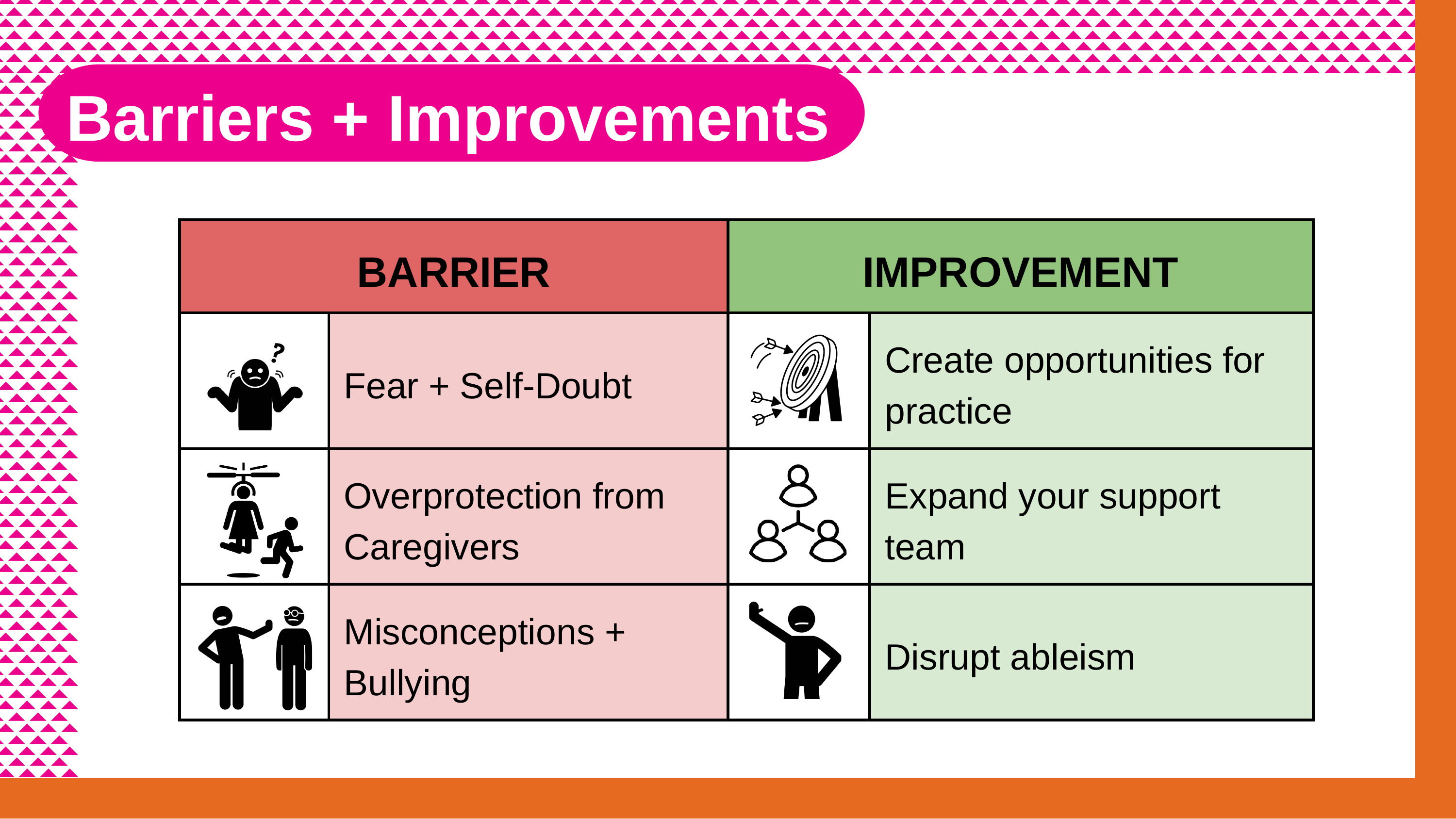

Barriers + Improvements

| BARRIER | BARRIER | IMPROVEMENT | IMPROVEMENT |
| --- | --- | --- | --- |
|  | Fear + Self-Doubt |  | Create opportunities for practice |
|  | Overprotection from Caregivers |  | Expand your support team |
|  | Misconceptions + Bullying |  | Disrupt ableism |